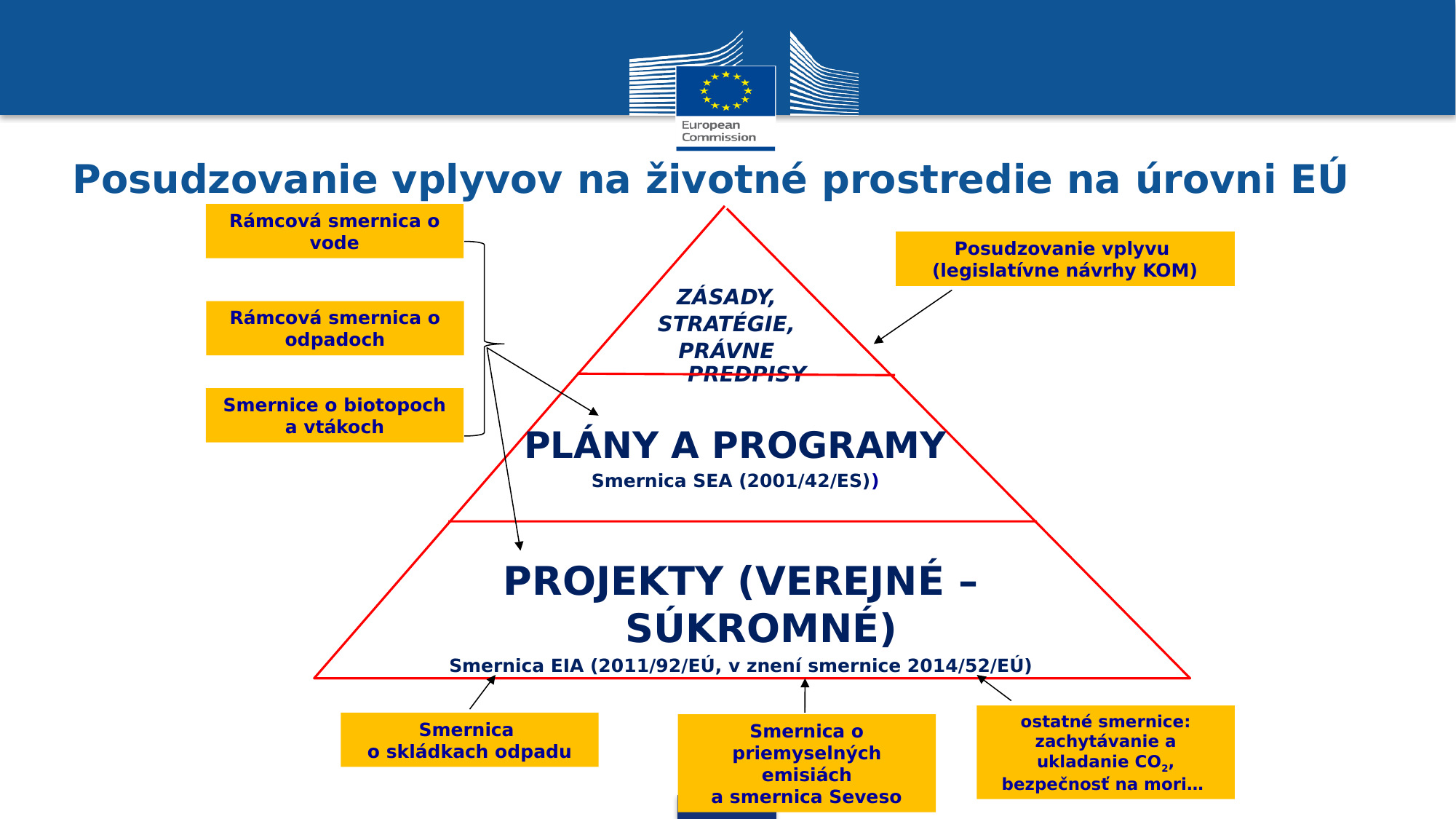

# Posudzovanie vplyvov na životné prostredie na úrovni EÚ
Rámcová smernica o vode

Posudzovanie vplyvu
(legislatívne návrhy KOM)

zásady,
stratégie,
právne predpisy

Rámcová smernica o odpadoch

Smernice o biotopoch a vtákoch

plány a programy
Smernica SEA (2001/42/ES))

projekty (verejné – súkromné)
Smernica EIA (2011/92/EÚ, v znení smernice 2014/52/EÚ)

ostatné smernice: zachytávanie a ukladanie CO2, bezpečnosť na mori…
Smernica
o skládkach odpadu
Smernica o priemyselných emisiách
a smernica Seveso